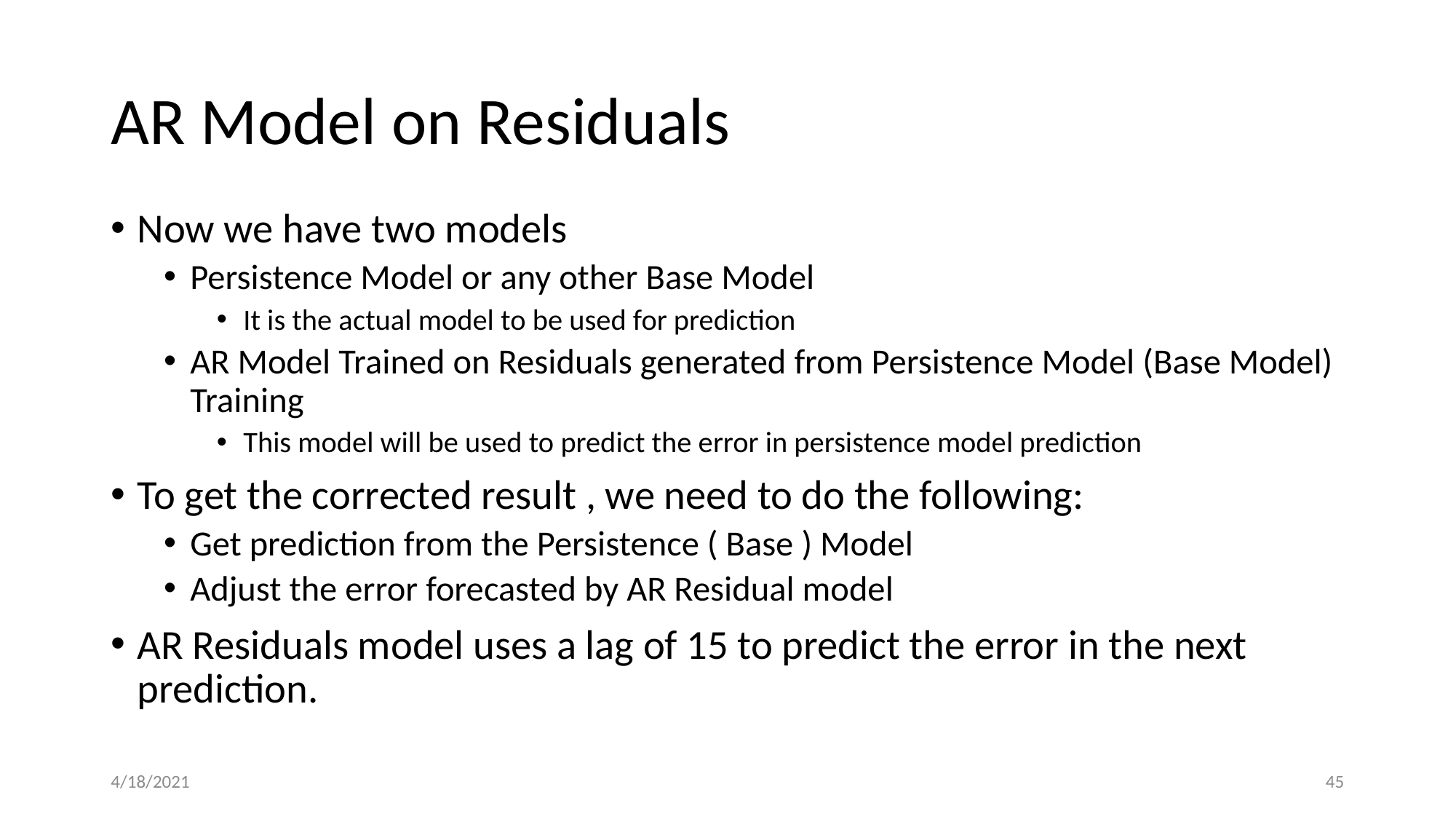

# AR Model on Residuals
Now we have two models
Persistence Model or any other Base Model
It is the actual model to be used for prediction
AR Model Trained on Residuals generated from Persistence Model (Base Model) Training
This model will be used to predict the error in persistence model prediction
To get the corrected result , we need to do the following:
Get prediction from the Persistence ( Base ) Model
Adjust the error forecasted by AR Residual model
AR Residuals model uses a lag of 15 to predict the error in the next prediction.
4/18/2021
45